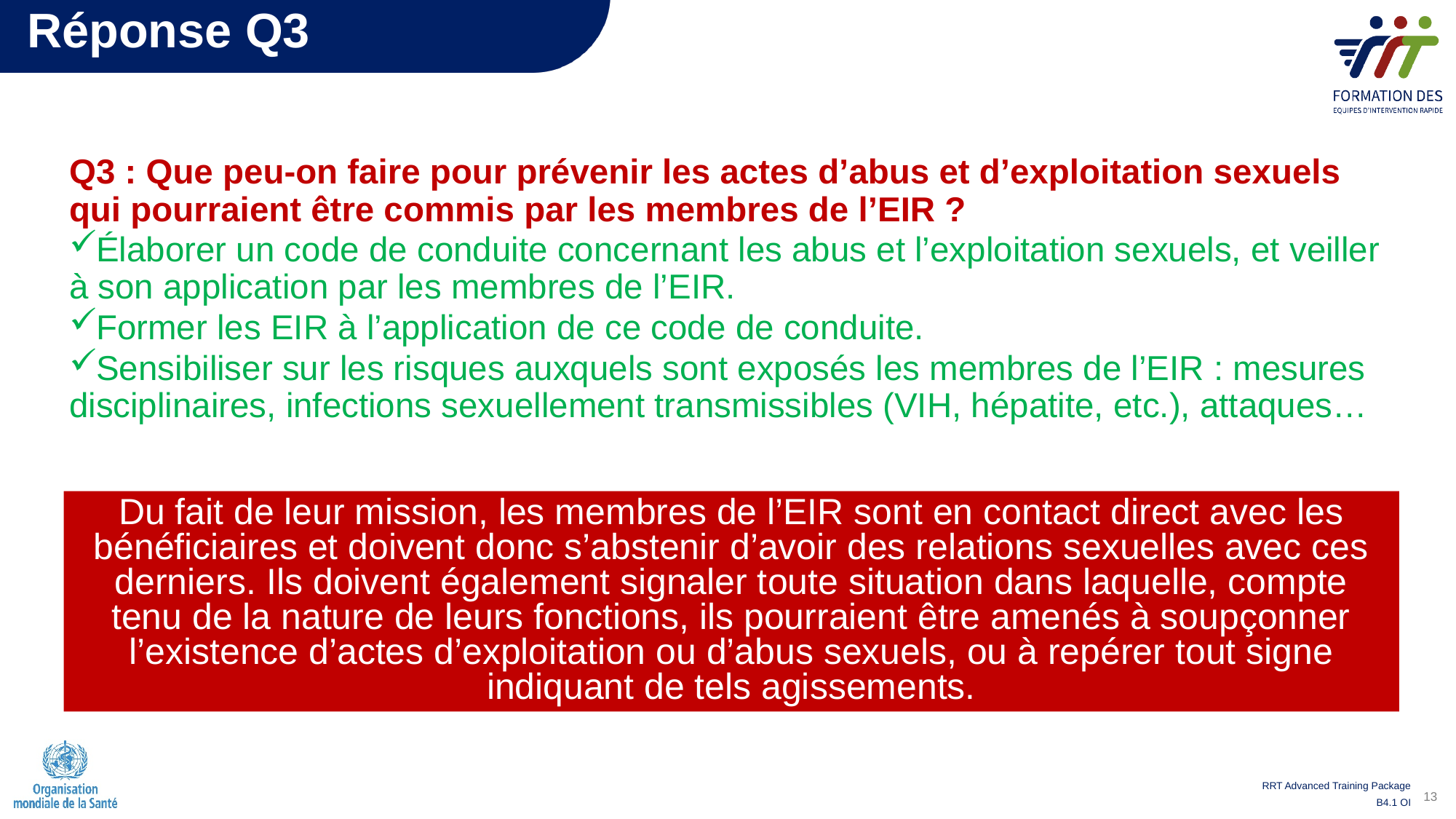

Réponse Q3
Q3 : Que peu-on faire pour prévenir les actes d’abus et d’exploitation sexuels qui pourraient être commis par les membres de l’EIR ?
Élaborer un code de conduite concernant les abus et l’exploitation sexuels, et veiller à son application par les membres de l’EIR.
Former les EIR à l’application de ce code de conduite.
Sensibiliser sur les risques auxquels sont exposés les membres de l’EIR : mesures disciplinaires, infections sexuellement transmissibles (VIH, hépatite, etc.), attaques…

Du fait de leur mission, les membres de l’EIR sont en contact direct avec les bénéficiaires et doivent donc s’abstenir d’avoir des relations sexuelles avec ces derniers.​ Ils doivent également signaler toute situation dans laquelle, compte tenu de la nature de leurs fonctions, ils pourraient être amenés à soupçonner l’existence d’actes d’exploitation ou d’abus sexuels, ou à repérer tout signe indiquant de tels agissements.​